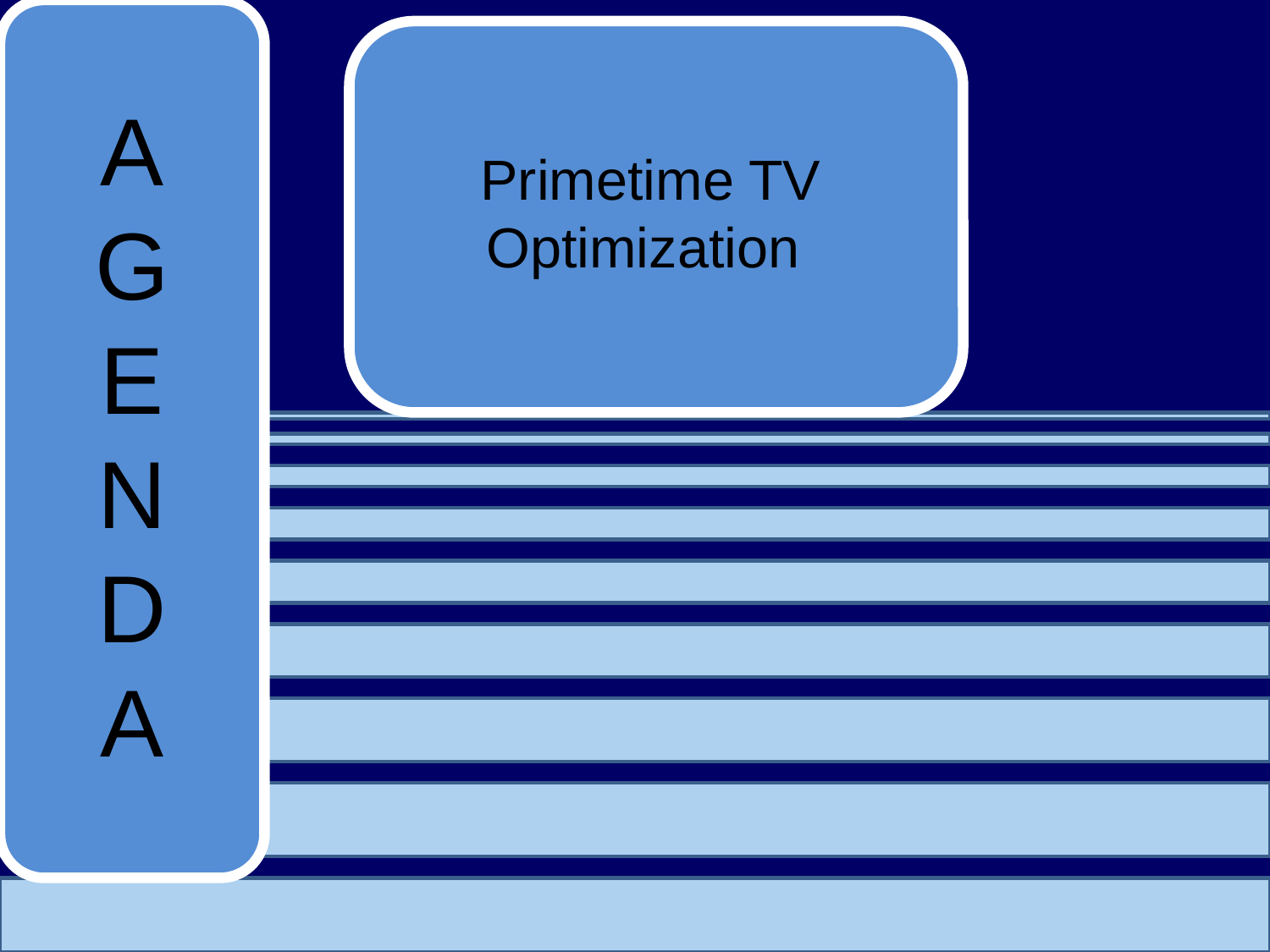

A
G
E
N
D
A

Primetime TV Optimization